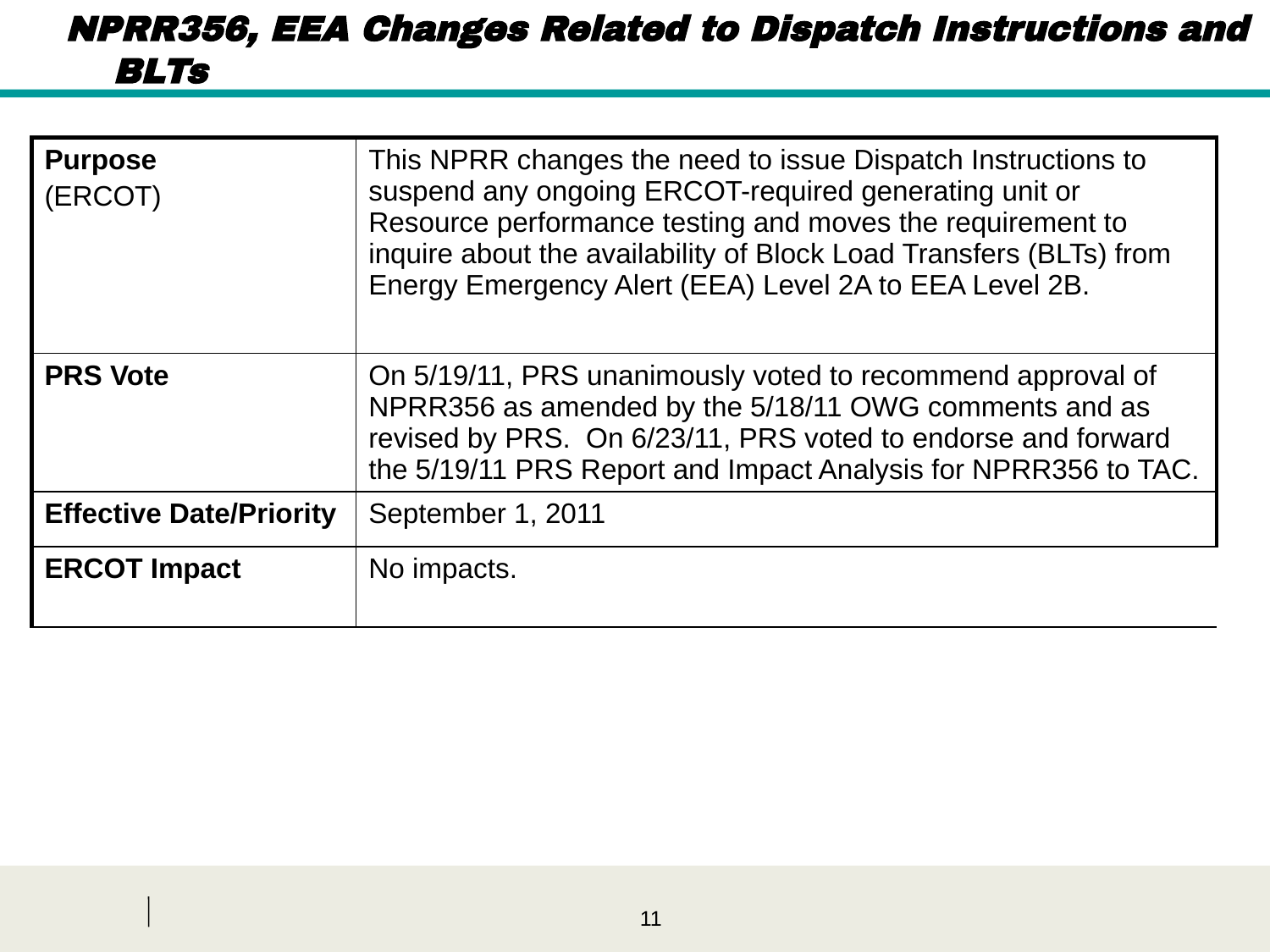

NPRR356, EEA Changes Related to Dispatch Instructions and BLTs
| Purpose (ERCOT) | This NPRR changes the need to issue Dispatch Instructions to suspend any ongoing ERCOT-required generating unit or Resource performance testing and moves the requirement to inquire about the availability of Block Load Transfers (BLTs) from Energy Emergency Alert (EEA) Level 2A to EEA Level 2B. |
| --- | --- |
| PRS Vote | On 5/19/11, PRS unanimously voted to recommend approval of NPRR356 as amended by the 5/18/11 OWG comments and as revised by PRS. On 6/23/11, PRS voted to endorse and forward the 5/19/11 PRS Report and Impact Analysis for NPRR356 to TAC. |
| Effective Date/Priority | September 1, 2011 |
| ERCOT Impact | No impacts. |